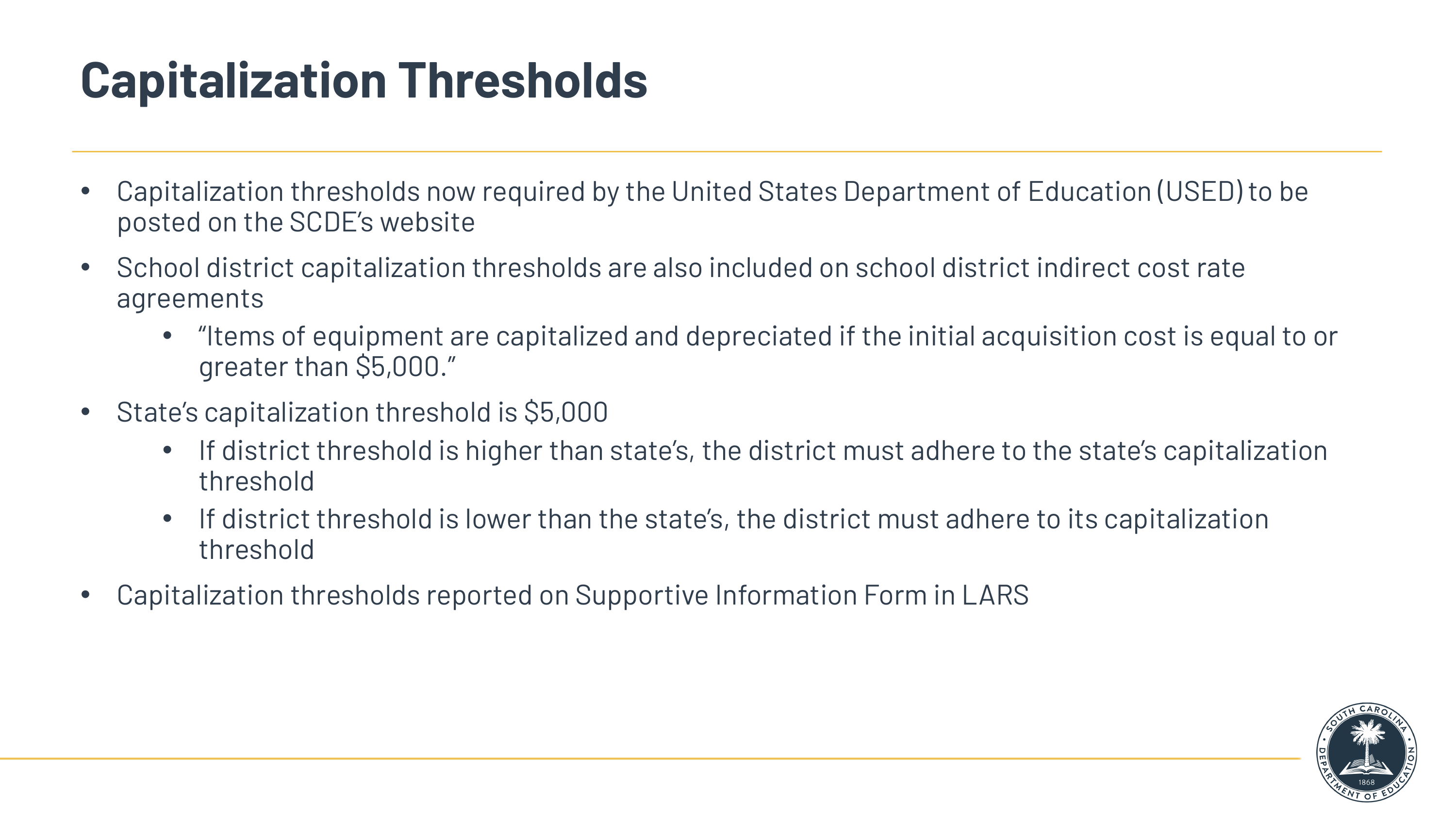

# Capitalization Thresholds
Capitalization thresholds now required by the United States Department of Education (USED) to be posted on the SCDE’s website
School district capitalization thresholds are also included on school district indirect cost rate agreements
“Items of equipment are capitalized and depreciated if the initial acquisition cost is equal to or greater than $5,000.”
State’s capitalization threshold is $5,000
If district threshold is higher than state’s, the district must adhere to the state’s capitalization threshold
If district threshold is lower than the state’s, the district must adhere to its capitalization threshold
Capitalization thresholds reported on Supportive Information Form in LARS